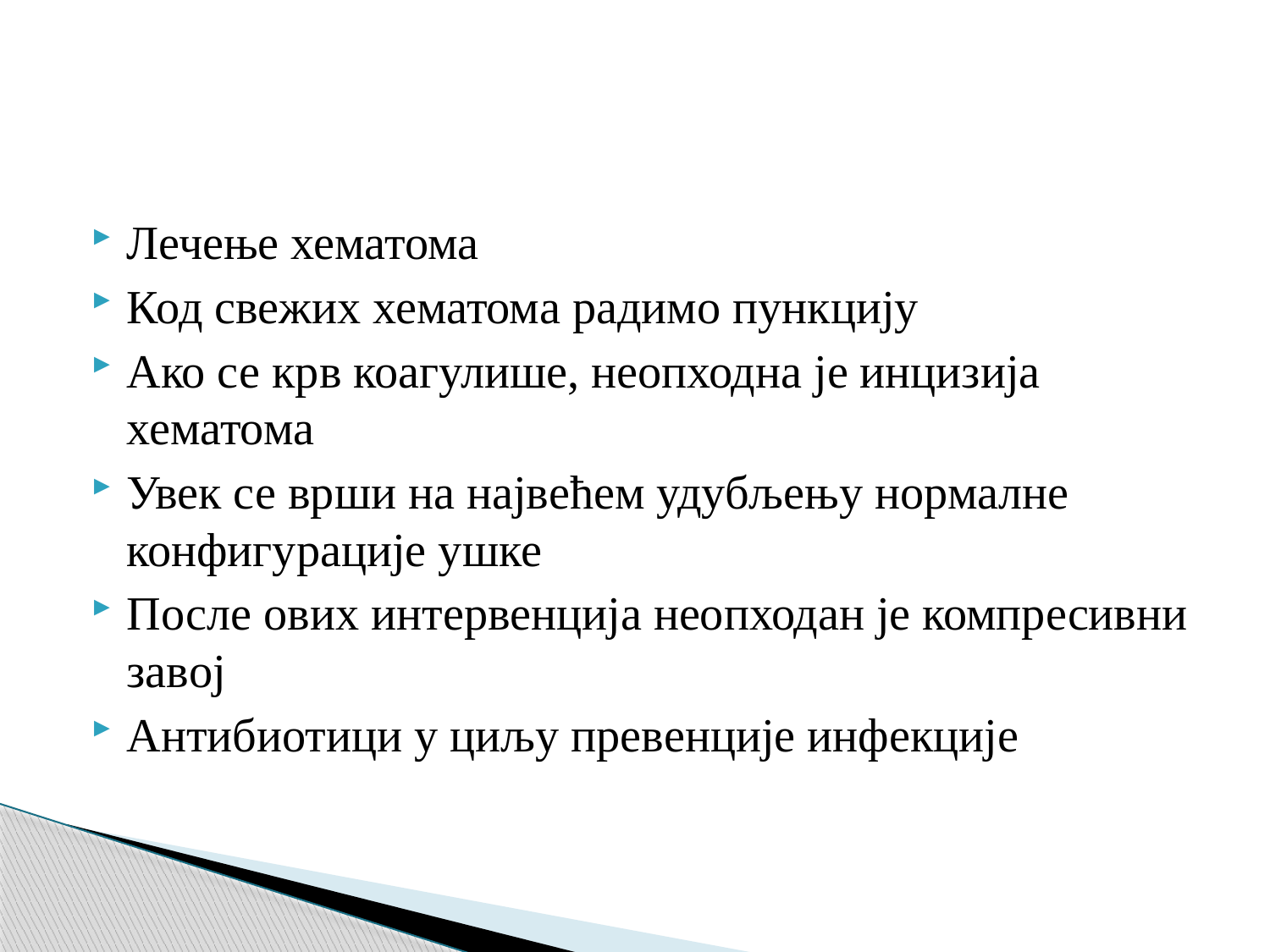

#
Лечење хематома
Код свежих хематома радимо пункцију
Ако се крв коагулише, неопходна је инцизија хематома
Увек се врши на највећем удубљењу нормалне конфигурације ушке
После ових интервенција неопходан је компресивни завој
Антибиотици у циљу превенције инфекције